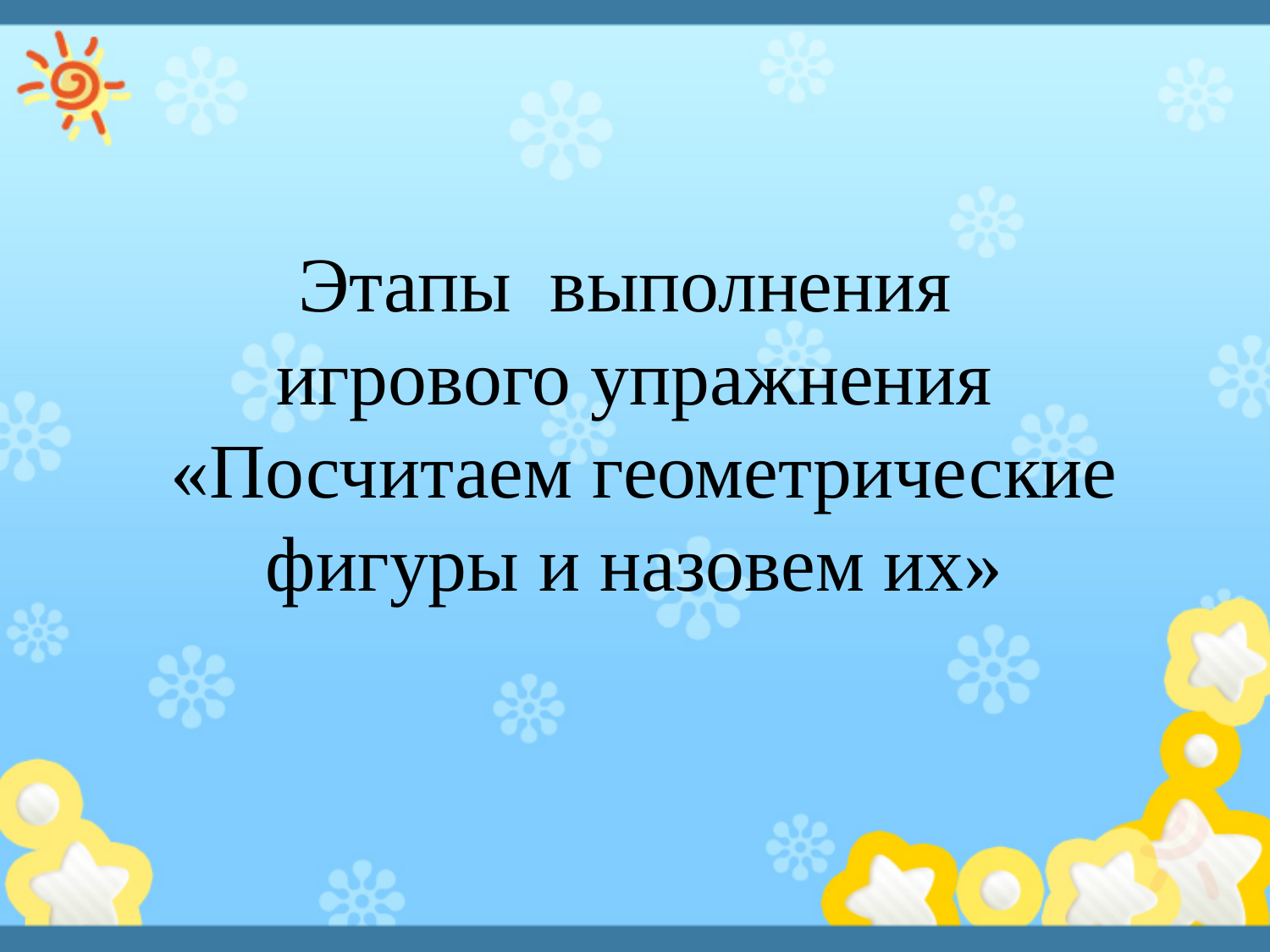

#
Этапы  выполнения
игрового упражнения
 «Посчитаем геометрические фигуры и назовем их»